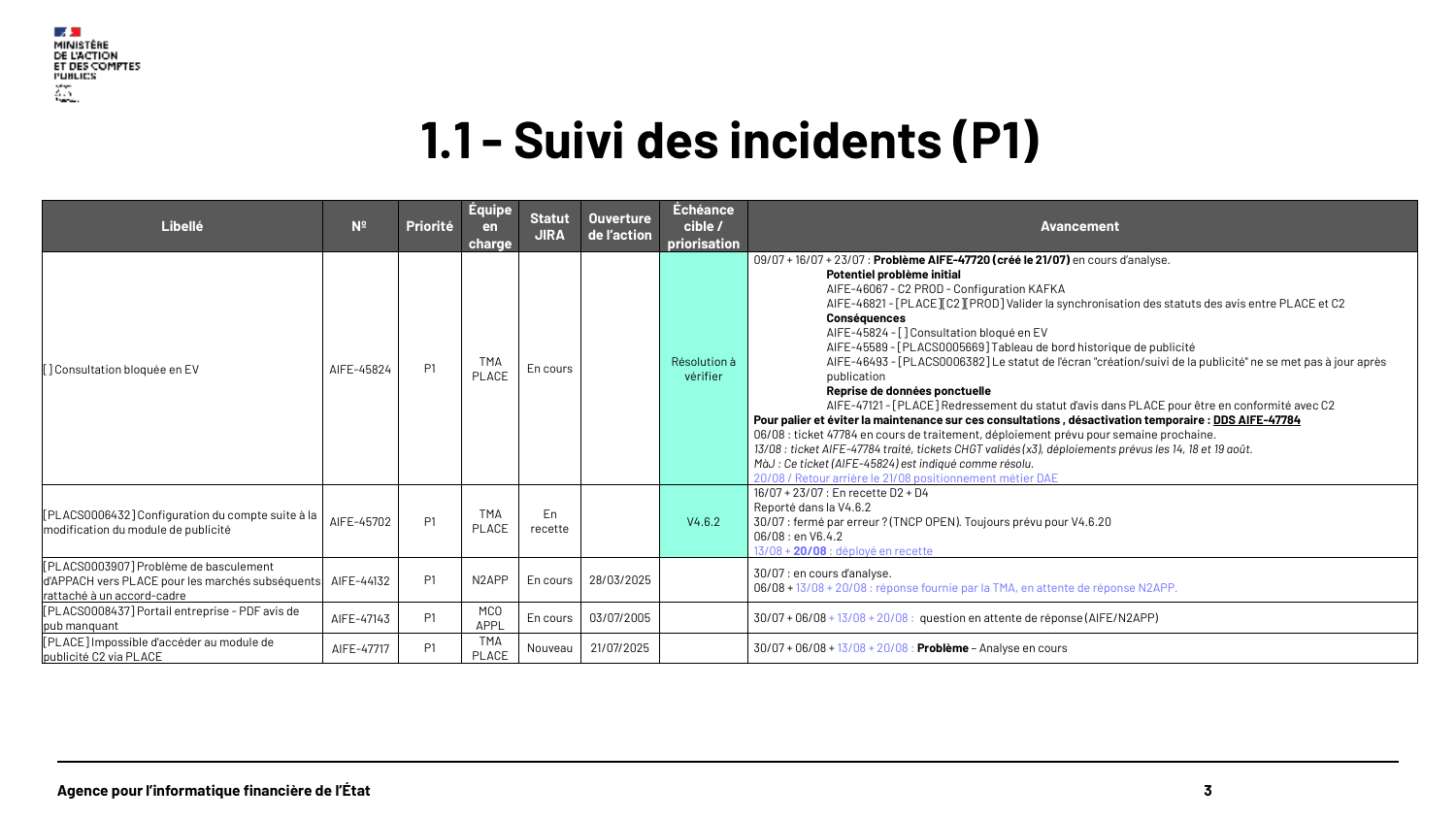

# 1.1 - Suivi des incidents (P1)
| Libellé | Nº | Priorité | Équipe en charge | Statut JIRA | Ouverture de l’action | Échéance cible / priorisation | Avancement |
| --- | --- | --- | --- | --- | --- | --- | --- |
| [] Consultation bloquée en EV | AIFE-45824 | P1 | TMA PLACE | En cours |  | Résolution à vérifier | 09/07 + 16/07 + 23/07 : Problème AIFE-47720 (créé le 21/07) en cours d’analyse. Potentiel problème initial AIFE-46067 - C2 PROD - Configuration KAFKA AIFE-46821 - [PLACE][C2][PROD] Valider la synchronisation des statuts des avis entre PLACE et C2 Conséquences AIFE-45824 - [] Consultation bloqué en EV AIFE-45589 - [PLACS0005669] Tableau de bord historique de publicité AIFE-46493 - [PLACS0006382] Le statut de l'écran "création/suivi de la publicité" ne se met pas à jour après publication Reprise de données ponctuelle AIFE-47121 - [PLACE] Redressement du statut d'avis dans PLACE pour être en conformité avec C2 Pour palier et éviter la maintenance sur ces consultations , désactivation temporaire : DDS AIFE-47784 06/08 : ticket 47784 en cours de traitement, déploiement prévu pour semaine prochaine. 13/08 : ticket AIFE-47784 traité, tickets CHGT validés (x3), déploiements prévus les 14, 18 et 19 août. MàJ : Ce ticket (AIFE-45824) est indiqué comme résolu. 20/08 / Retour arrière le 21/08 positionnement métier DAE |
| [PLACS0006432] Configuration du compte suite à la modification du module de publicité | AIFE-45702 | P1 | TMA PLACE | En recette |  | V4.6.2 | 16/07 + 23/07 : En recette D2 + D4 Reporté dans la V4.6.2 30/07 : fermé par erreur ? (TNCP OPEN). Toujours prévu pour V4.6.20 06/08 : en V6.4.2 13/08 + 20/08 : déployé en recette |
| [PLACS0003907] Problème de basculement d'APPACH vers PLACE pour les marchés subséquents rattaché à un accord-cadre | AIFE-44132 | P1 | N2APP | En cours | 28/03/2025 |  | 30/07 : en cours d’analyse. 06/08 + 13/08 + 20/08 : réponse fournie par la TMA, en attente de réponse N2APP. |
| [PLACS0008437] Portail entreprise - PDF avis de pub manquant | AIFE-47143 | P1 | MCO APPL | En cours | 03/07/2005 |  | 30/07 + 06/08 + 13/08 + 20/08 : question en attente de réponse (AIFE/N2APP) |
| [PLACE] Impossible d'accéder au module de publicité C2 via PLACE | AIFE-47717 | P1 | TMA PLACE | Nouveau | 21/07/2025 |  | 30/07 + 06/08 + 13/08 + 20/08 : Problème – Analyse en cours |
Agence pour l’informatique financière de l’État
3